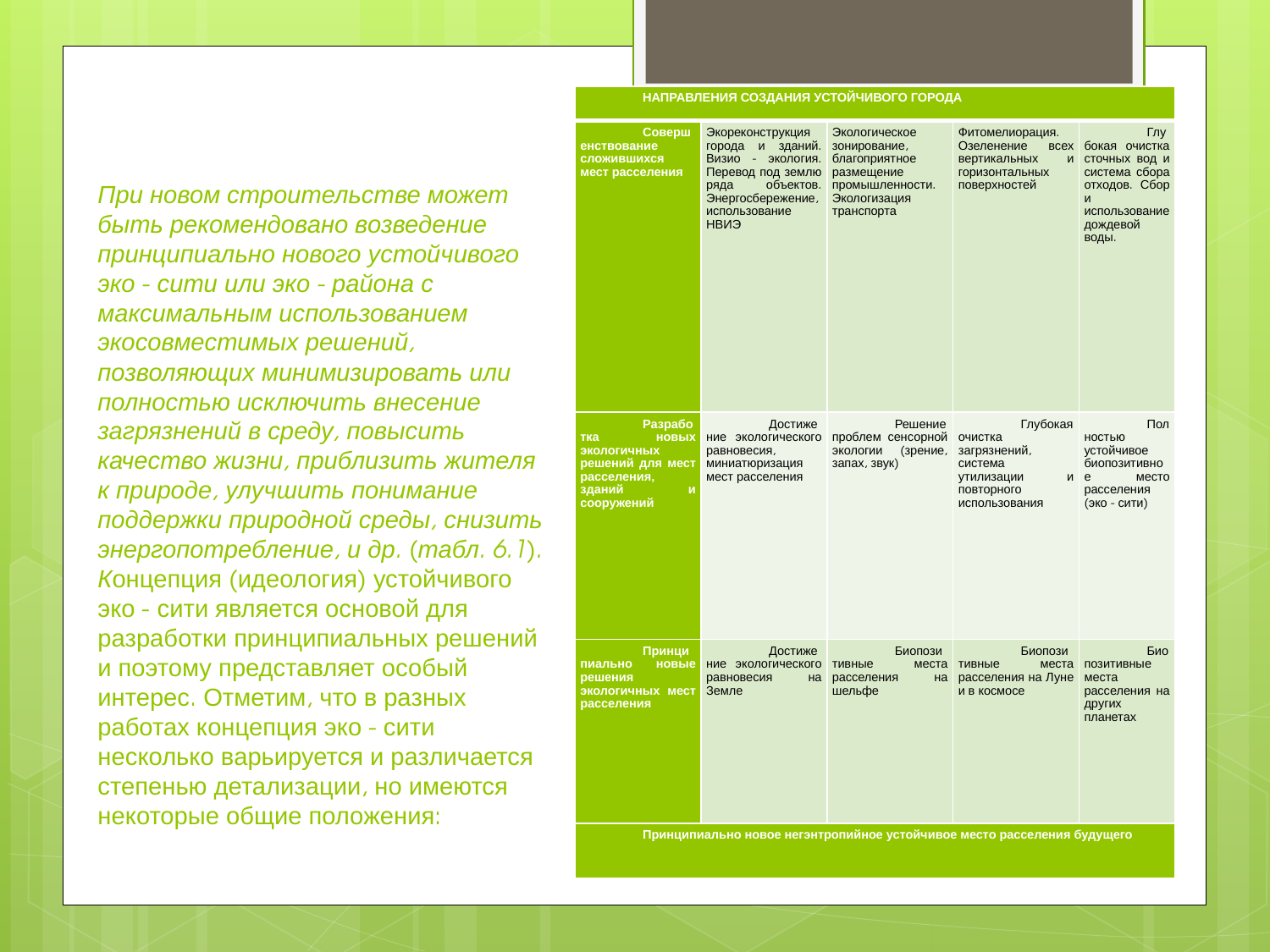

# При новом строительстве может быть рекомендовано возведение принципиально нового устойчивого эко - сити или эко - района с максимальным использованием экосовместимых решений, позволяющих минимизировать или полностью исключить внесение загрязнений в среду, повысить качество жизни, приблизить жителя к природе, улучшить понимание поддержки природной среды, снизить энергопотребление, и др. (табл. 6.1). Концепция (идеология) устойчивого эко - сити является основой для разработки принципиальных решений и поэтому представляет особый интерес. Отметим, что в разных работах концепция эко - сити несколько варьируется и различается степенью детализации, но имеются некоторые общие положения:
| НАПРАВЛЕНИЯ СОЗДАНИЯ УСТОЙЧИВОГО ГОРОДА |  |  |  |  |
| --- | --- | --- | --- | --- |
| Совершенствование сложившихся мест расселения | Экореконструкция города и зданий. Визио - экология. Перевод под землю ряда объектов. Энергосбережение, использование НВИЭ | Экологическое зонирование, благоприятное размещение промышленности. Экологизация транспорта | Фитомелиорация. Озеленение всех вертикальных и горизонтальных поверхностей | Глубокая очистка сточных вод и система сбора отходов. Сбор и использование дождевой воды. |
| Разработка новых экологичных решений для мест расселения, зданий и сооружений | Достижение экологического равновесия, миниатюризация мест расселения | Решение проблем сенсорной экологии (зрение, запах, звук) | Глубокая очистка загрязнений, система утилизации и повторного использования | Полностью устойчивое биопозитивное место расселения (эко - сити) |
| Принципиально новые решения экологичных мест расселения | Достижение экологического равновесия на Земле | Биопозитивные места расселения на шельфе | Биопозитивные места расселения на Луне и в космосе | Биопозитивные места расселения на других планетах |
| Принципиально новое негэнтропийное устойчивое место расселения будущего |  |  |  |  |